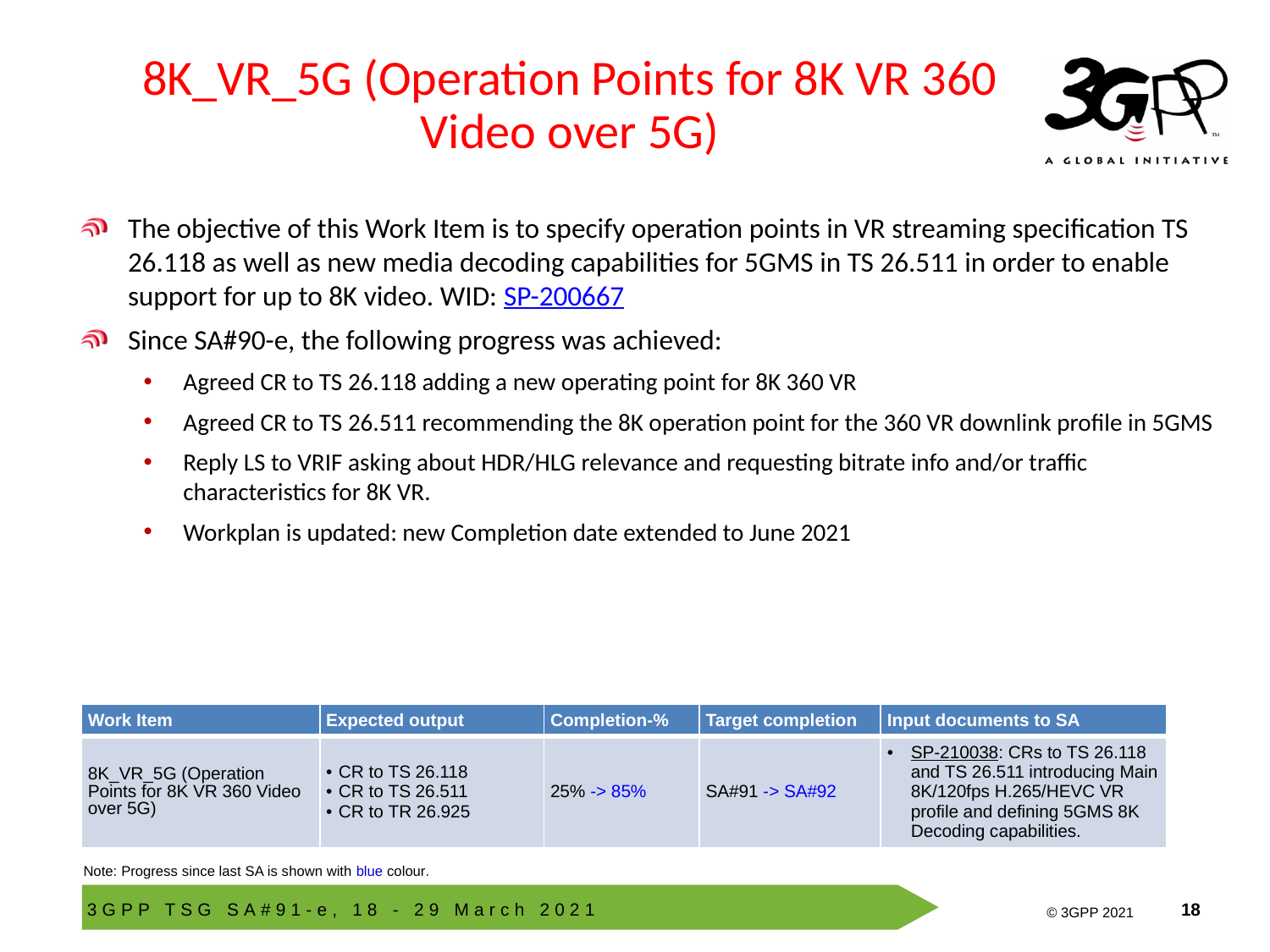

# 8K_VR_5G (Operation Points for 8K VR 360 Video over 5G)
The objective of this Work Item is to specify operation points in VR streaming specification TS 26.118 as well as new media decoding capabilities for 5GMS in TS 26.511 in order to enable support for up to 8K video. WID: SP-200667
Since SA#90-e, the following progress was achieved:
Agreed CR to TS 26.118 adding a new operating point for 8K 360 VR
Agreed CR to TS 26.511 recommending the 8K operation point for the 360 VR downlink profile in 5GMS
Reply LS to VRIF asking about HDR/HLG relevance and requesting bitrate info and/or traffic characteristics for 8K VR.
Workplan is updated: new Completion date extended to June 2021

| Work Item | Expected output | Completion-% | Target completion | Input documents to SA |
| --- | --- | --- | --- | --- |
| 8K\_VR\_5G (Operation Points for 8K VR 360 Video over 5G) | CR to TS 26.118 CR to TS 26.511 CR to TR 26.925 | 25% -> 85% | SA#91 -> SA#92 | SP-210038: CRs to TS 26.118 and TS 26.511 introducing Main 8K/120fps H.265/HEVC VR profile and defining 5GMS 8K Decoding capabilities. |
Note: Progress since last SA is shown with blue colour.